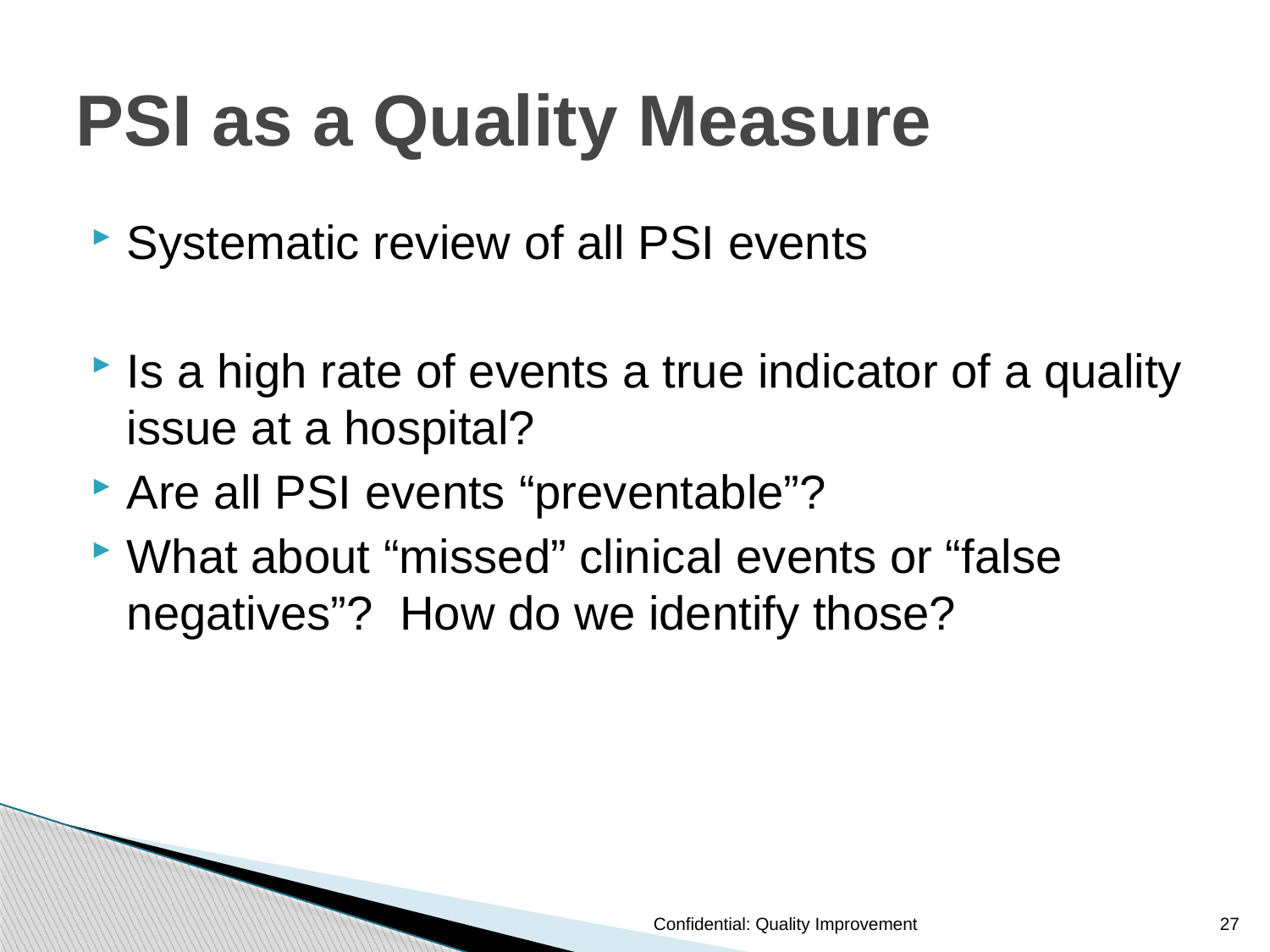

# PSI as a Quality Measure
Systematic review of all PSI events

Is a high rate of events a true indicator of a quality issue at a hospital?
Are all PSI events “preventable”?
What about “missed” clinical events or “false negatives”?  How do we identify those?
Confidential: Quality Improvement
27